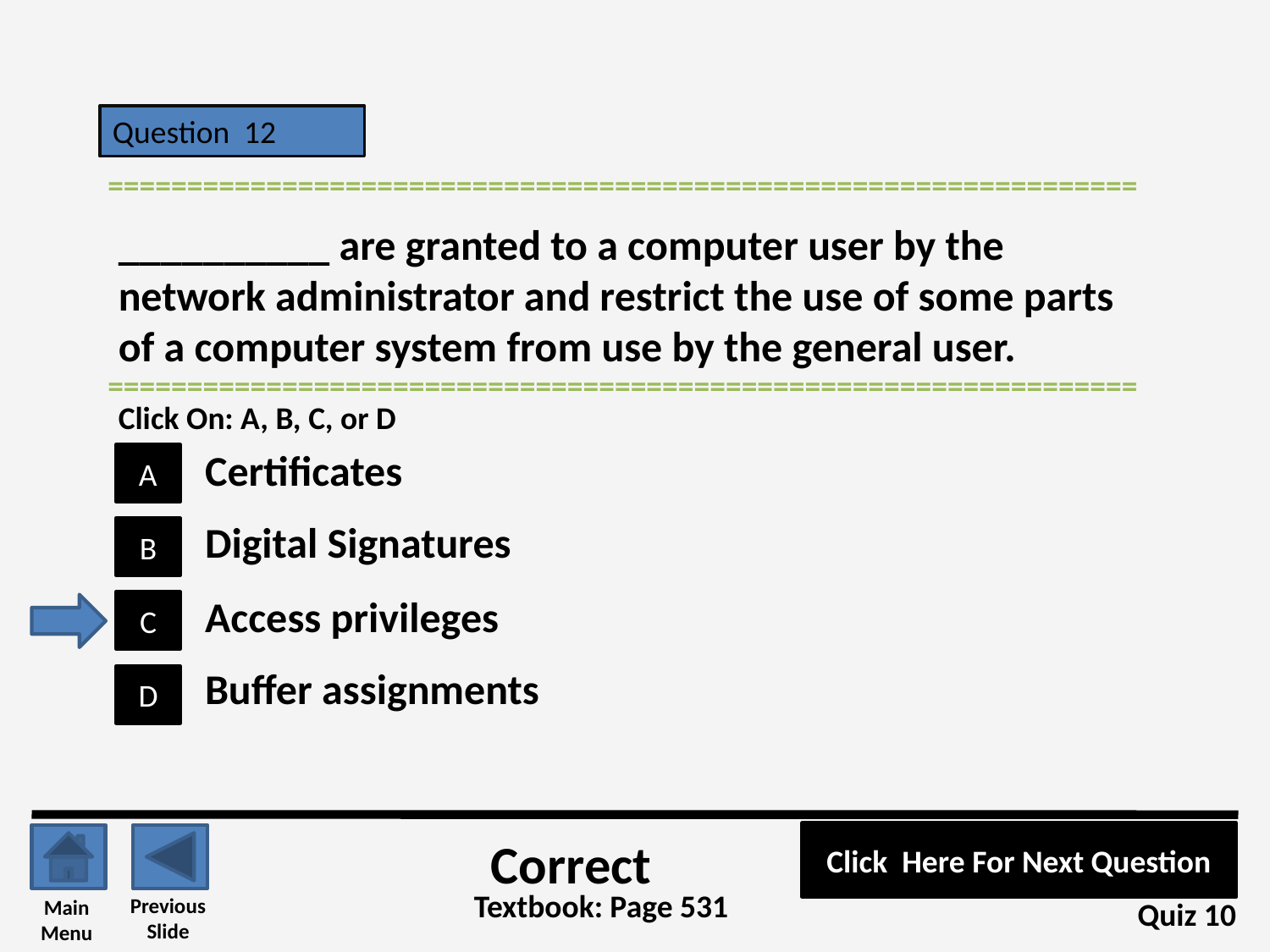

Question  12
=================================================================
__________ are granted to a computer user by the network administrator and restrict the use of some parts of a computer system from use by the general user.
=================================================================
Click On: A, B, C, or D

Certificates
A

Digital Signatures
B

Access privileges
C

Buffer assignments
D
Click  Here For Next Question

Correct
Textbook: Page 531
Previous
Slide
Main
Menu
Quiz 10